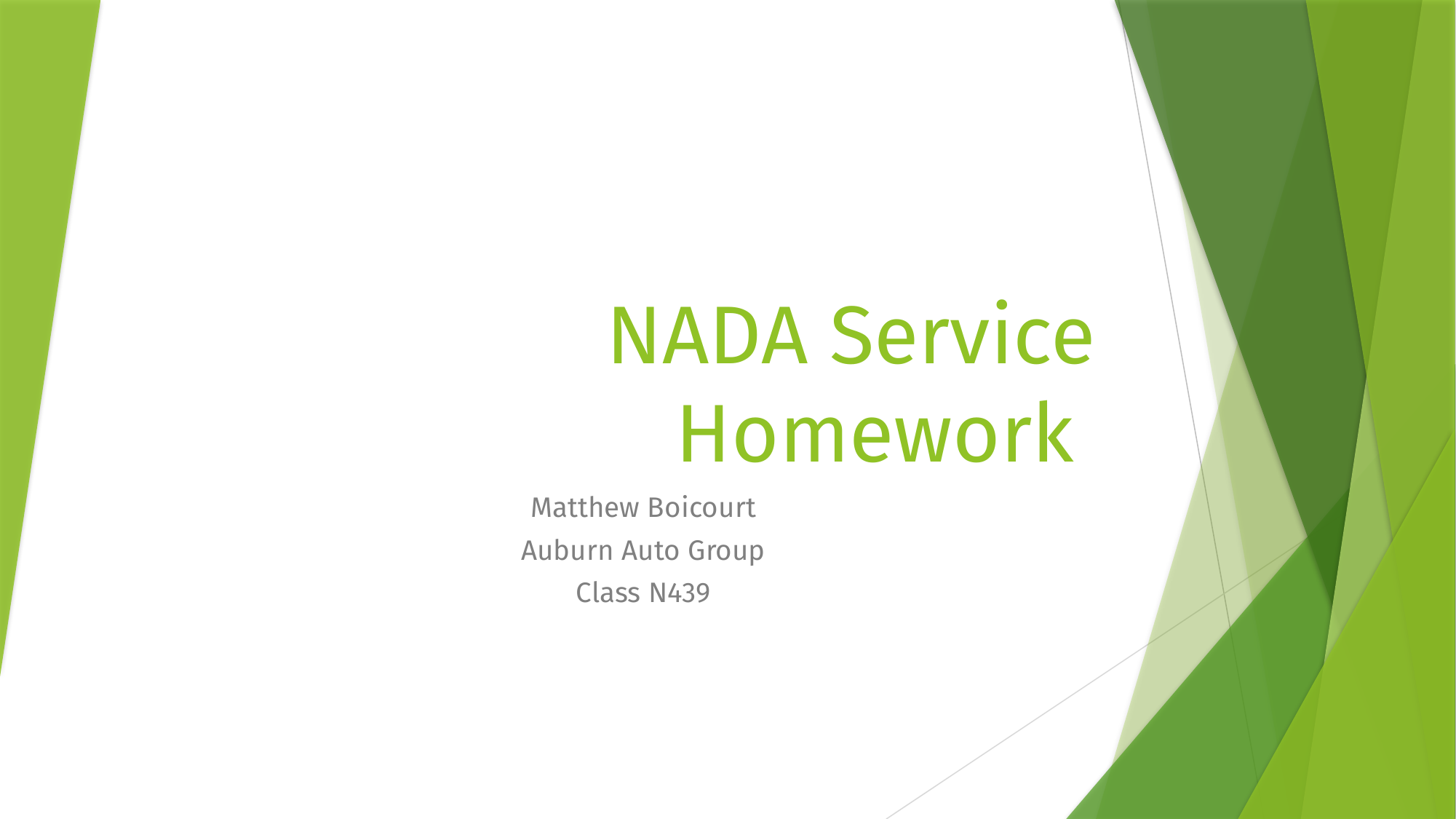

# NADA Service Homework
Matthew Boicourt
Auburn Auto Group
Class N439